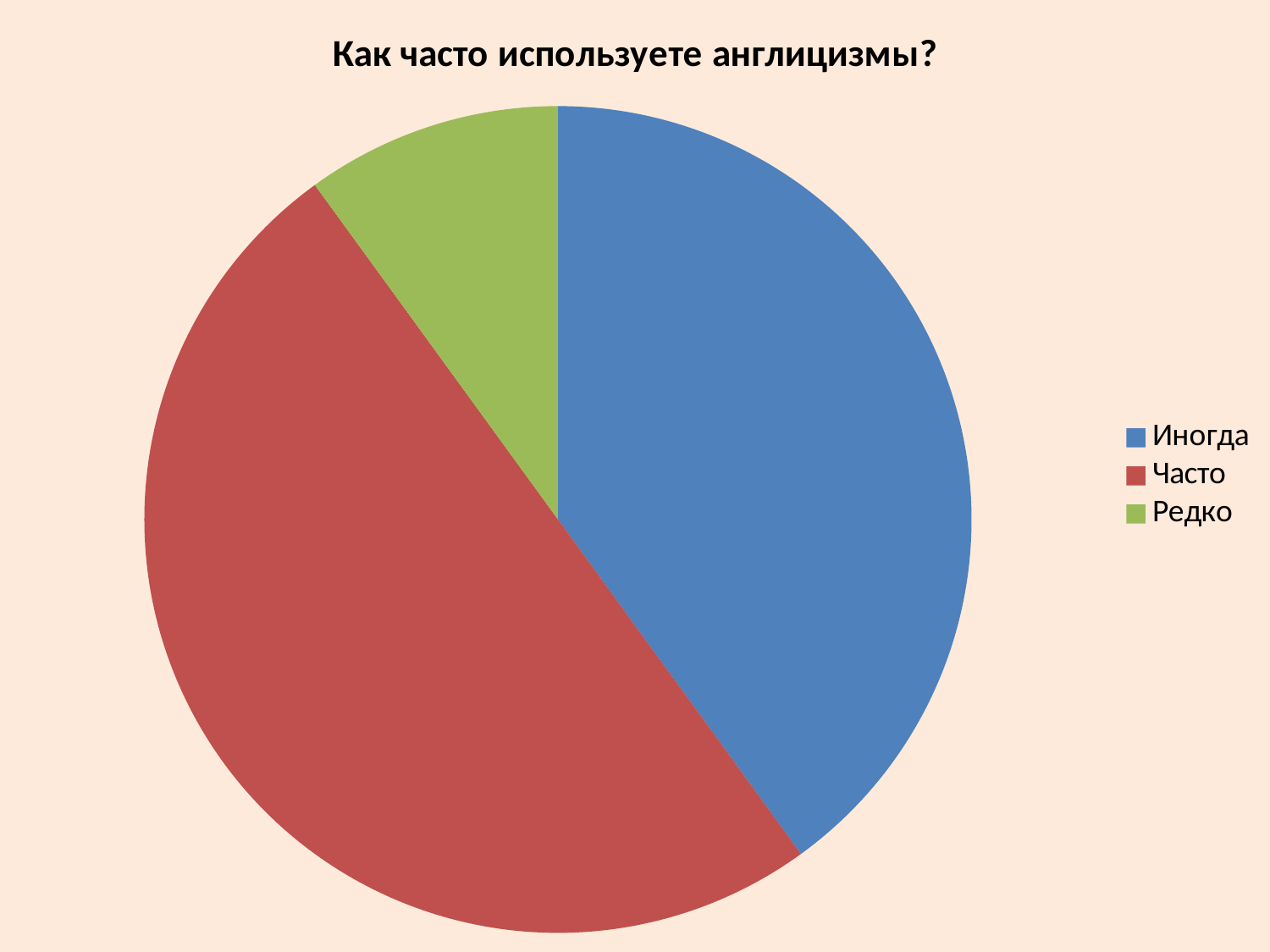

### Chart: Как часто используете англицизмы?

| Category | Как часто? |
|---|---|
| Иногда | 0.4 |
| Часто | 0.5 |
| Редко | 0.1 |